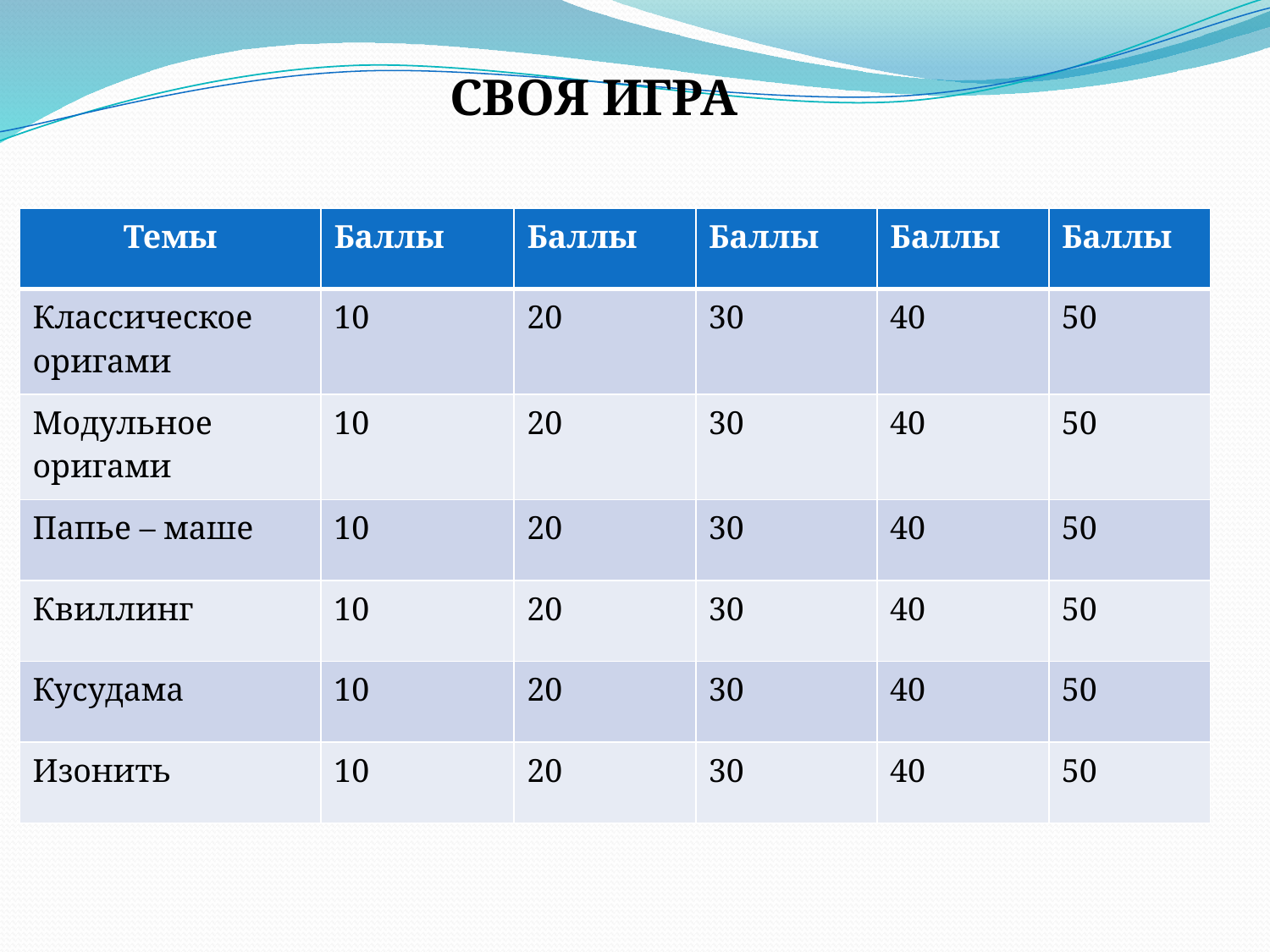

СВОЯ ИГРА
| Темы | Баллы | Баллы | Баллы | Баллы | Баллы |
| --- | --- | --- | --- | --- | --- |
| Классическое оригами | 10 | 20 | 30 | 40 | 50 |
| Модульное оригами | 10 | 20 | 30 | 40 | 50 |
| Папье – маше | 10 | 20 | 30 | 40 | 50 |
| Квиллинг | 10 | 20 | 30 | 40 | 50 |
| Кусудама | 10 | 20 | 30 | 40 | 50 |
| Изонить | 10 | 20 | 30 | 40 | 50 |